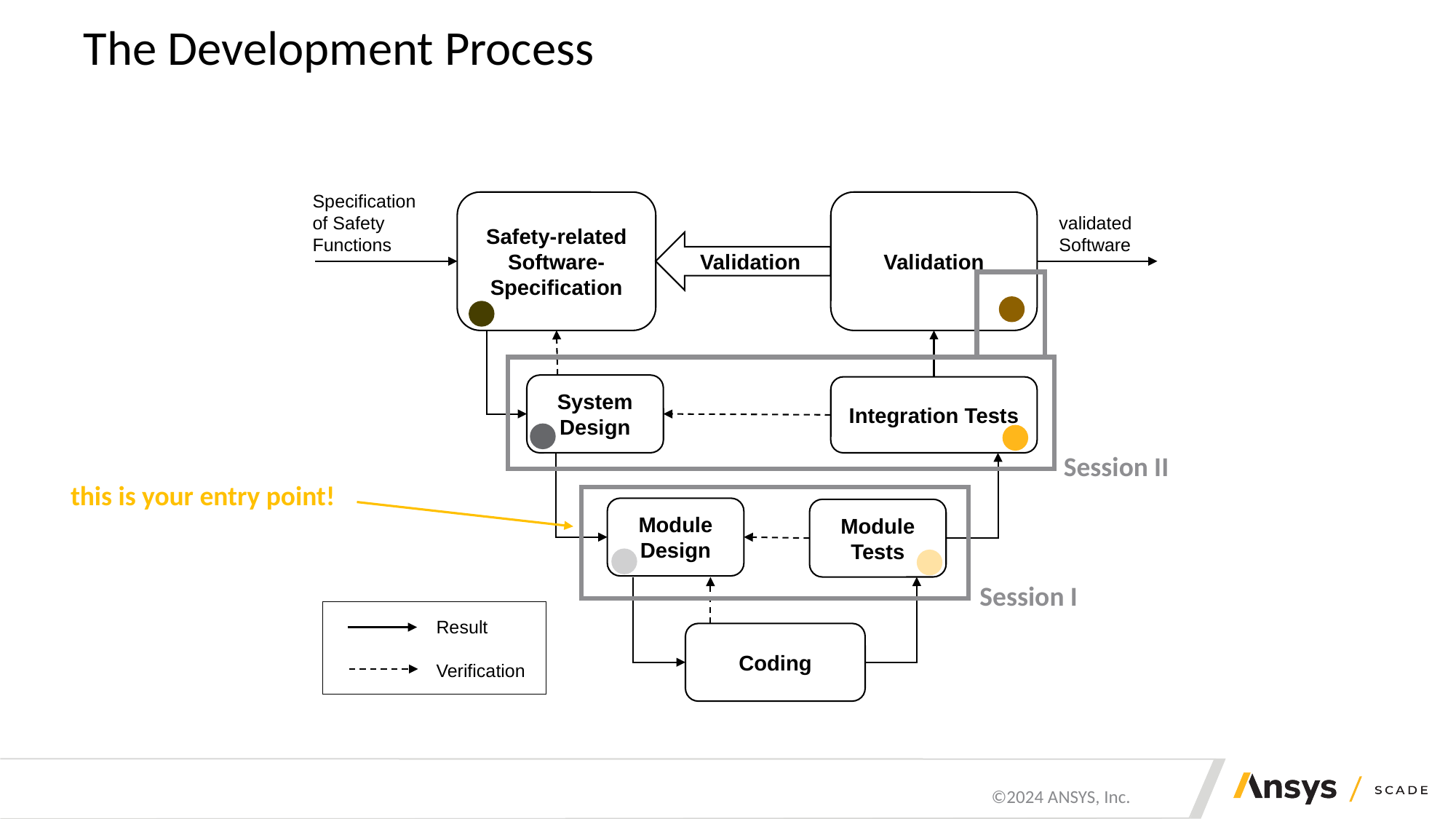

# The Development Process
Specification of Safety Functions
Safety-related Software-Specification
Validation
validated
Software
Validation
System Design
Integration Tests
Module Design
Module Tests

Result

Verification
Coding

Session II

this is your entry point!

Session I